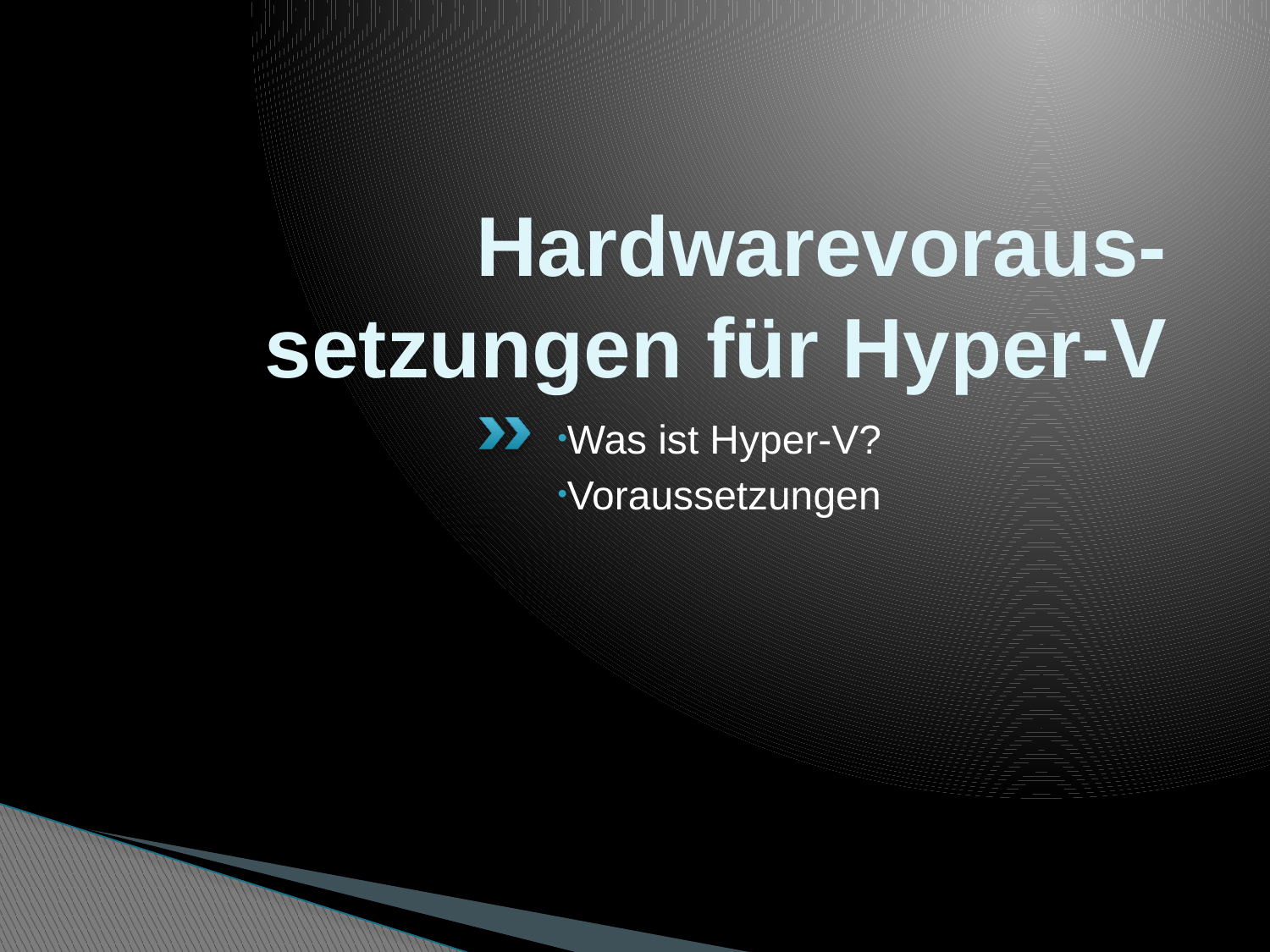

# Hardwarevoraus-setzungen für Hyper-V
Was ist Hyper-V?
Voraussetzungen